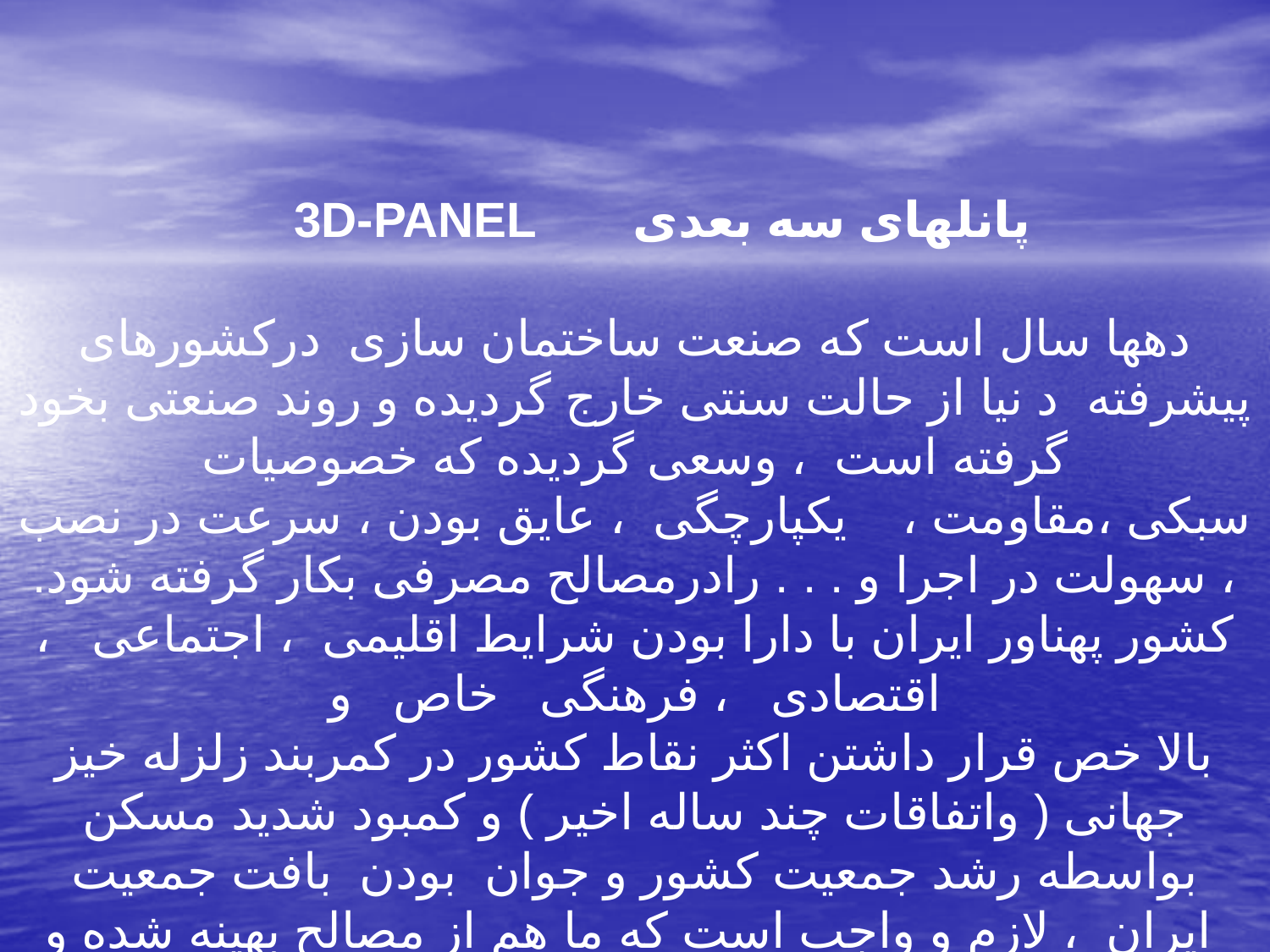

پانلهای سه بعدی       3D-PANEL

دهها سال است که صنعت ساختمان سازی  درکشورهای پیشرفته  د نیا از حالت سنتی خارج گردیده و روند صنعتی بخود گرفته است  ، وسعی گردیده که خصوصیات سبکی ،مقاومت ،    یکپارچگی  ، عایق بودن ، سرعت در نصب ، سهولت در اجرا و . . . رادرمصالح مصرفی بکار گرفته شود.
کشور پهناور ایران با دارا بودن شرایط اقلیمی  ، اجتماعی   ، اقتصادی   ، فرهنگی   خاص   و
بالا خص قرار داشتن اکثر نقاط کشور در کمربند زلزله خیز جهانی ( واتفاقات چند ساله اخیر ) و کمبود شدید مسکن بواسطه رشد جمعیت کشور و جوان  بودن  بافت جمعیت  ایران  ، لازم و واجب است که ما هم از مصالح بهینه شده و سیستم صنعتی تولید مسکن استفاده نمائیم